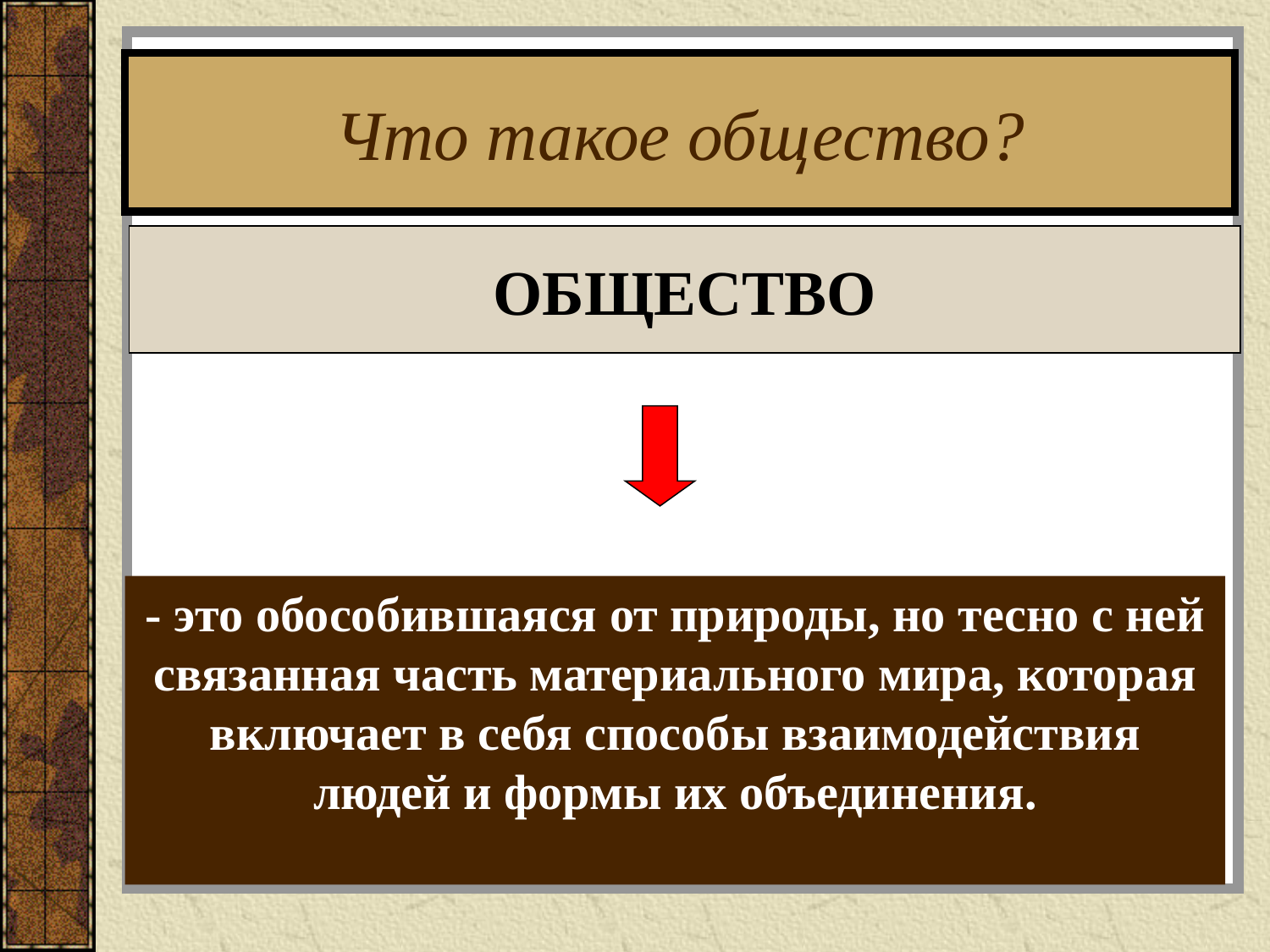

# Что такое общество?

ОБЩЕСТВО

- это обособившаяся от природы, но тесно с ней связанная часть материального мира, которая включает в себя способы взаимодействия людей и формы их объединения.